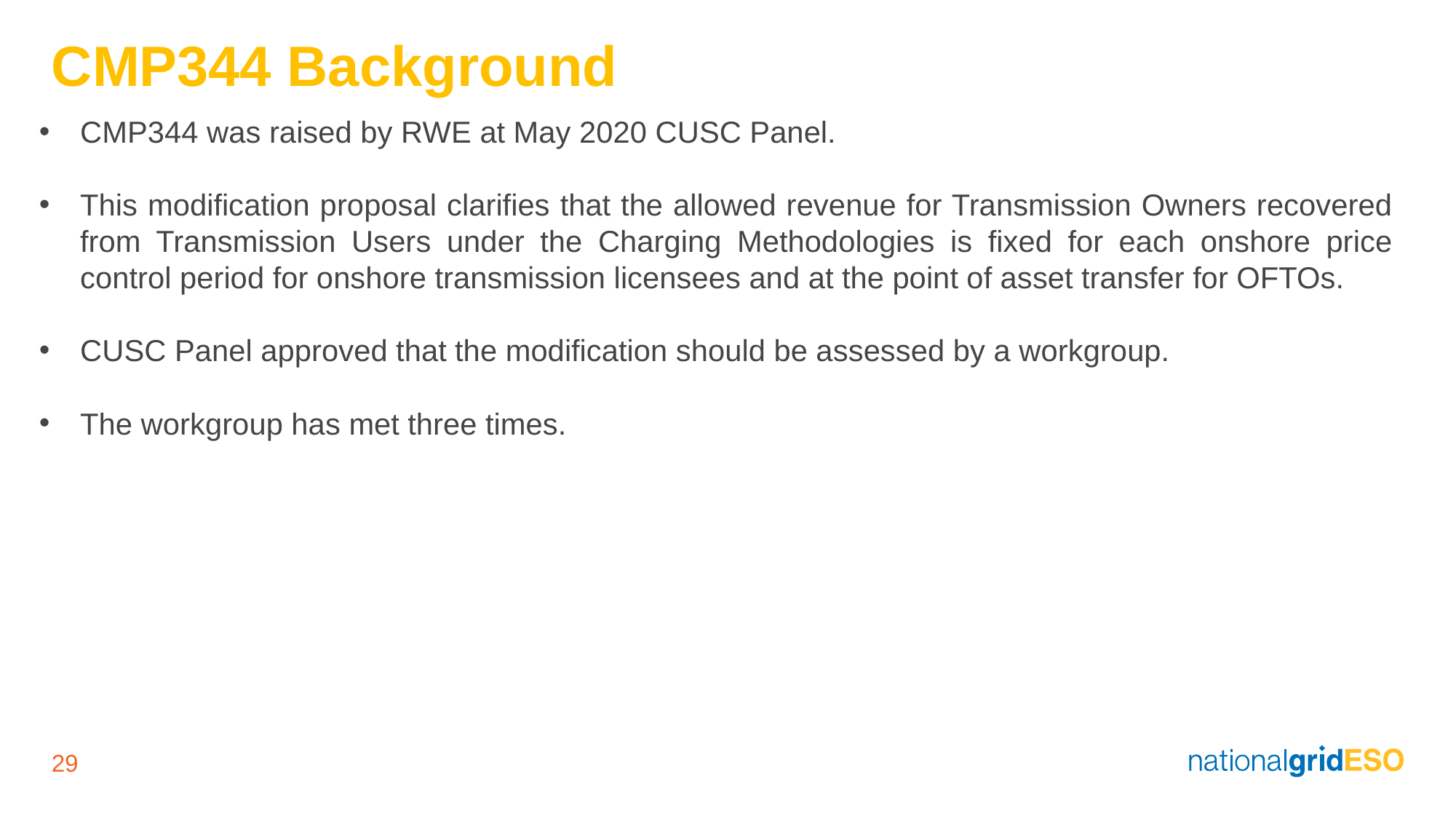

# CMP344 Background
CMP344 was raised by RWE at May 2020 CUSC Panel.

This modification proposal clarifies that the allowed revenue for Transmission Owners recovered from Transmission Users under the Charging Methodologies is fixed for each onshore price control period for onshore transmission licensees and at the point of asset transfer for OFTOs.

CUSC Panel approved that the modification should be assessed by a workgroup.

The workgroup has met three times.